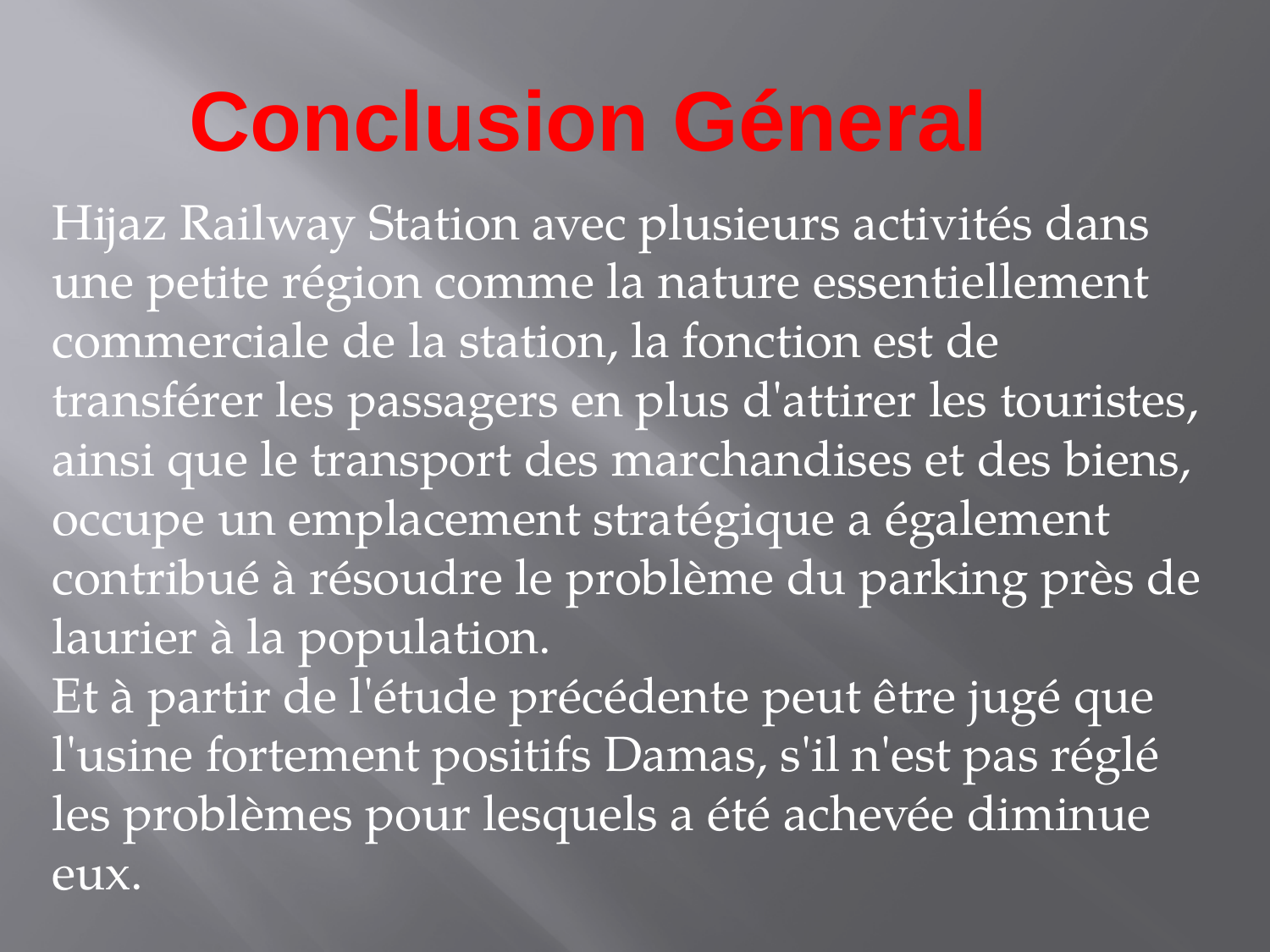

Hijaz Railway Station avec plusieurs activités dans une petite région comme la nature essentiellement commerciale de la station, la fonction est de transférer les passagers en plus d'attirer les touristes, ainsi que le transport des marchandises et des biens, occupe un emplacement stratégique a également contribué à résoudre le problème du parking près de laurier à la population.
Et à partir de l'étude précédente peut être jugé que l'usine fortement positifs Damas, s'il n'est pas réglé les problèmes pour lesquels a été achevée diminue eux.
Conclusion Géneral